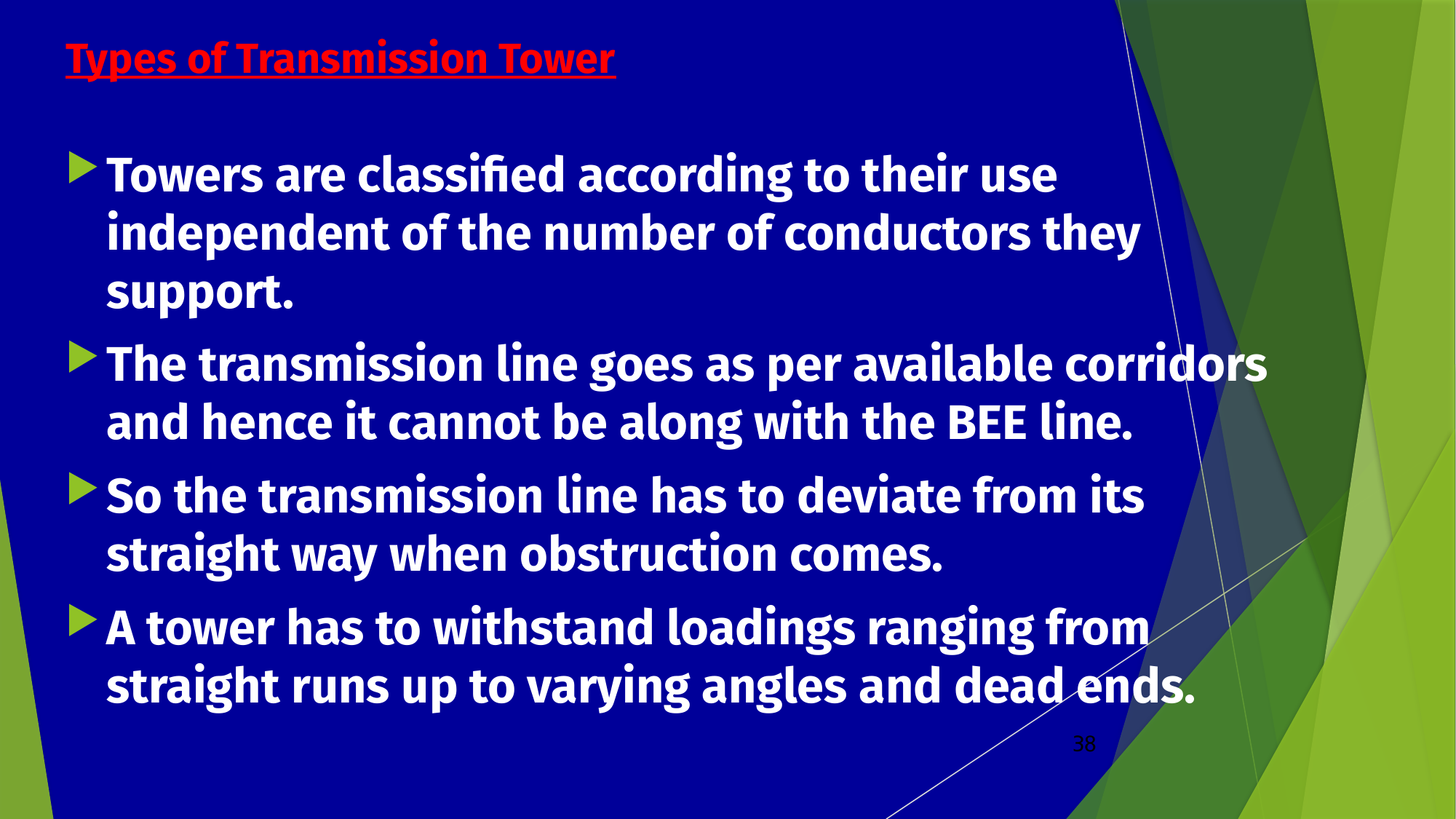

# Types of Transmission Tower
Towers are classified according to their use independent of the number of conductors they support.
The transmission line goes as per available corridors and hence it cannot be along with the BEE line.
So the transmission line has to deviate from its straight way when obstruction comes.
A tower has to withstand loadings ranging from straight runs up to varying angles and dead ends.

38